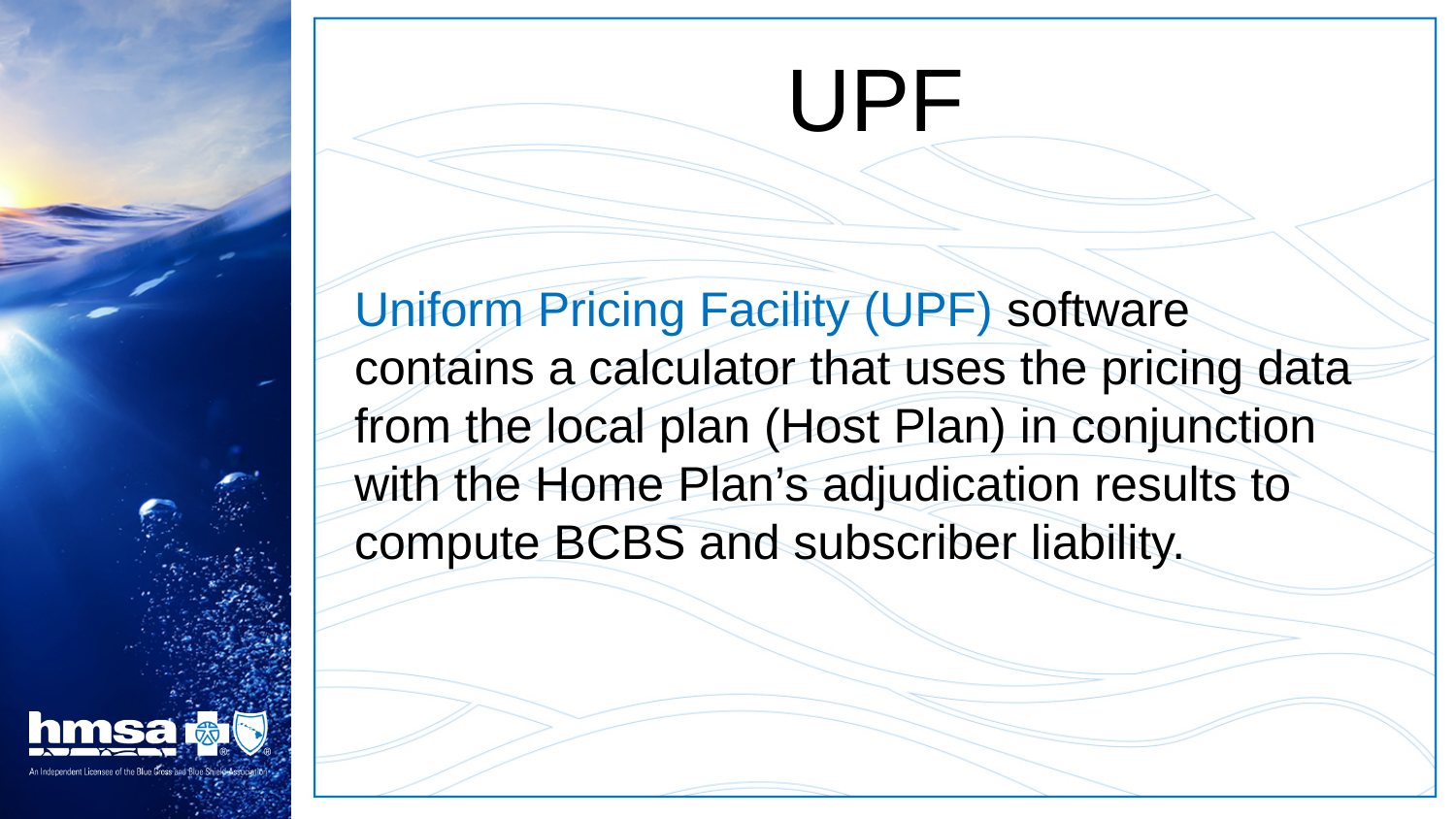

# UPF

Uniform Pricing Facility (UPF) software contains a calculator that uses the pricing data from the local plan (Host Plan) in conjunction with the Home Plan’s adjudication results to compute BCBS and subscriber liability.